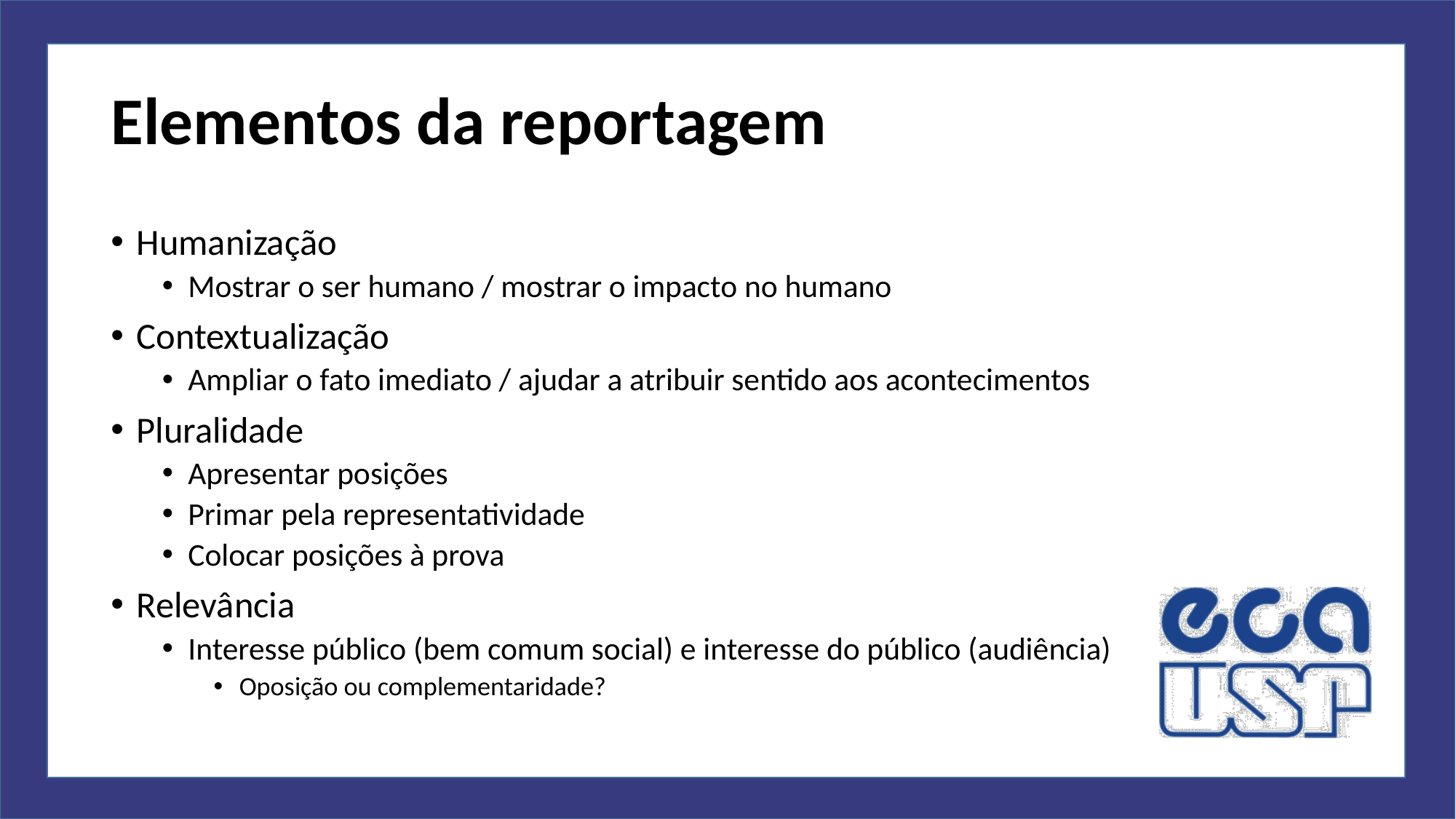

# Elementos da reportagem
Humanização
Mostrar o ser humano / mostrar o impacto no humano
Contextualização
Ampliar o fato imediato / ajudar a atribuir sentido aos acontecimentos
Pluralidade
Apresentar posições
Primar pela representatividade
Colocar posições à prova
Relevância
Interesse público (bem comum social) e interesse do público (audiência)
Oposição ou complementaridade?